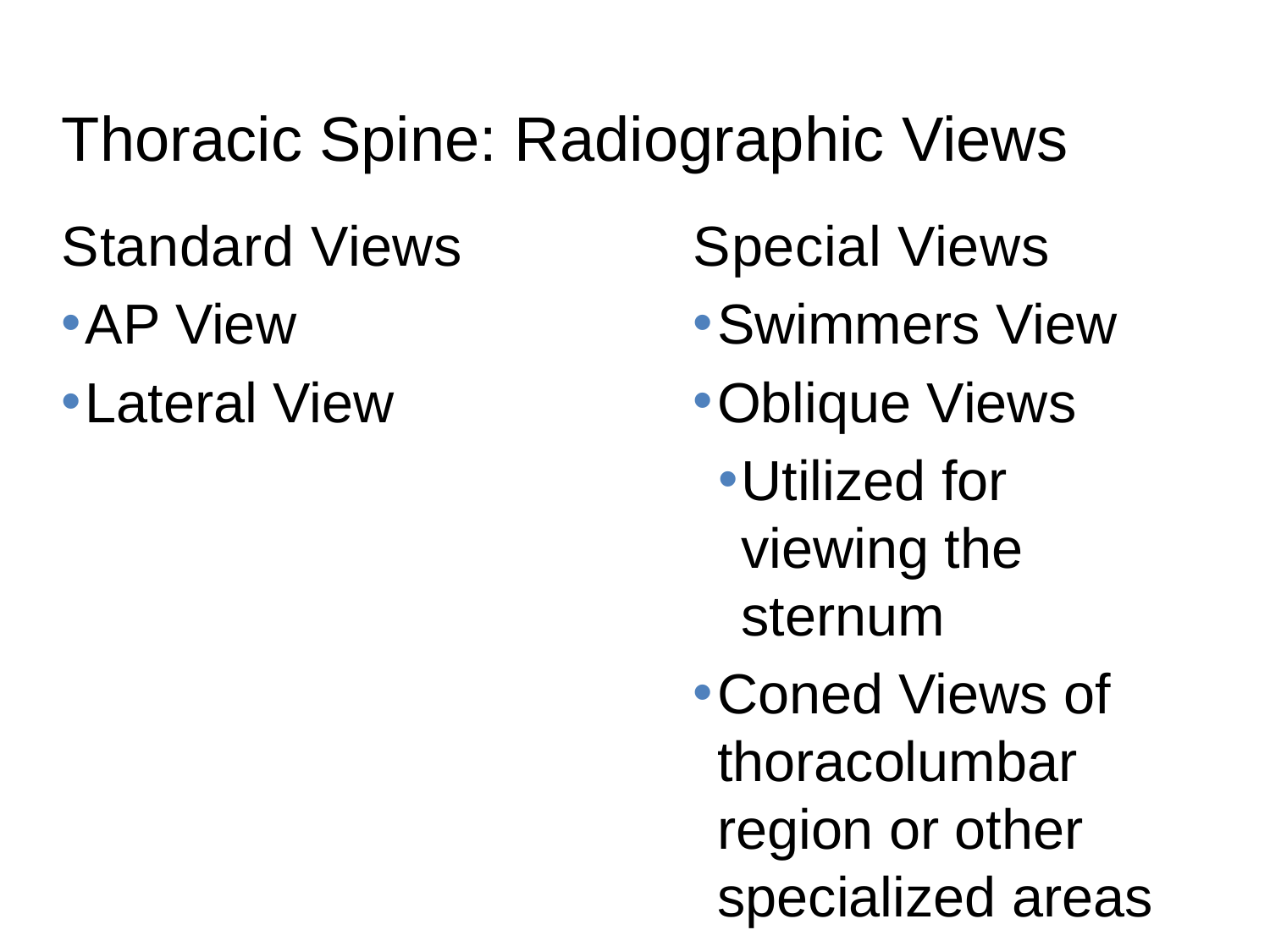

# Thoracic Spine: Radiographic Views
Standard Views
AP View
Lateral View
Special Views
Swimmers View
Oblique Views
Utilized for viewing the sternum
Coned Views of thoracolumbar region or other specialized areas